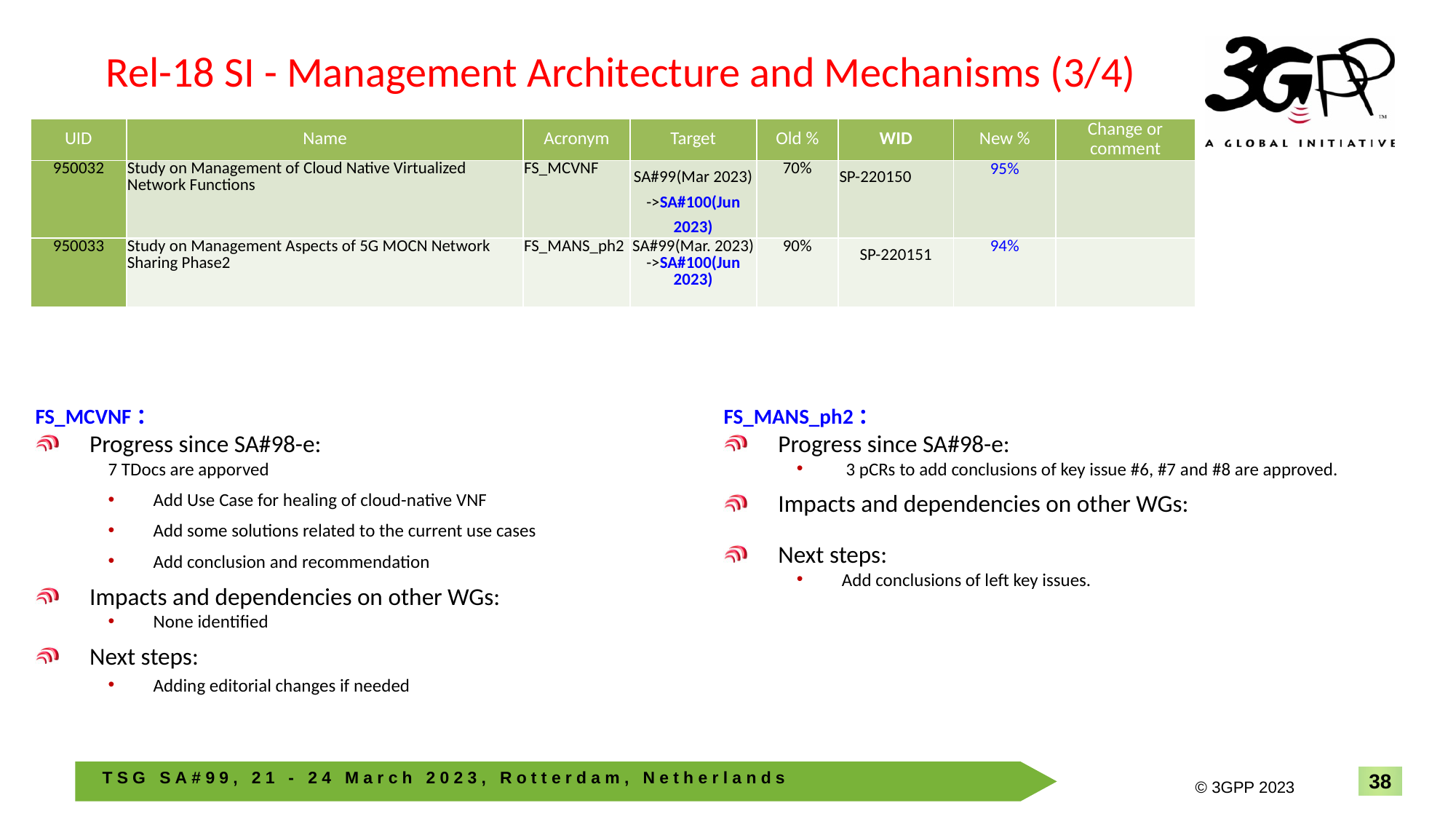

# Rel-18 SI - Management Architecture and Mechanisms (3/4)
| UID | Name | Acronym | Target | Old % | WID | New % | Change or comment |
| --- | --- | --- | --- | --- | --- | --- | --- |
| 950032 | Study on Management of Cloud Native Virtualized Network Functions | FS\_MCVNF | SA#99(Mar 2023) ->SA#100(Jun 2023) | 70% | SP-220150 | 95% |  |
| 950033 | Study on Management Aspects of 5G MOCN Network Sharing Phase2 | FS\_MANS\_ph2 | SA#99(Mar. 2023) ->SA#100(Jun 2023) | 90% | SP-220151 | 94% |  |
FS_MCVNF：
Progress since SA#98-e:
7 TDocs are apporved
Add Use Case for healing of cloud-native VNF
Add some solutions related to the current use cases
Add conclusion and recommendation
Impacts and dependencies on other WGs:
None identified
Next steps:
Adding editorial changes if needed
FS_MANS_ph2：
Progress since SA#98-e:
 3 pCRs to add conclusions of key issue #6, #7 and #8 are approved.
Impacts and dependencies on other WGs:

Next steps:
Add conclusions of left key issues.